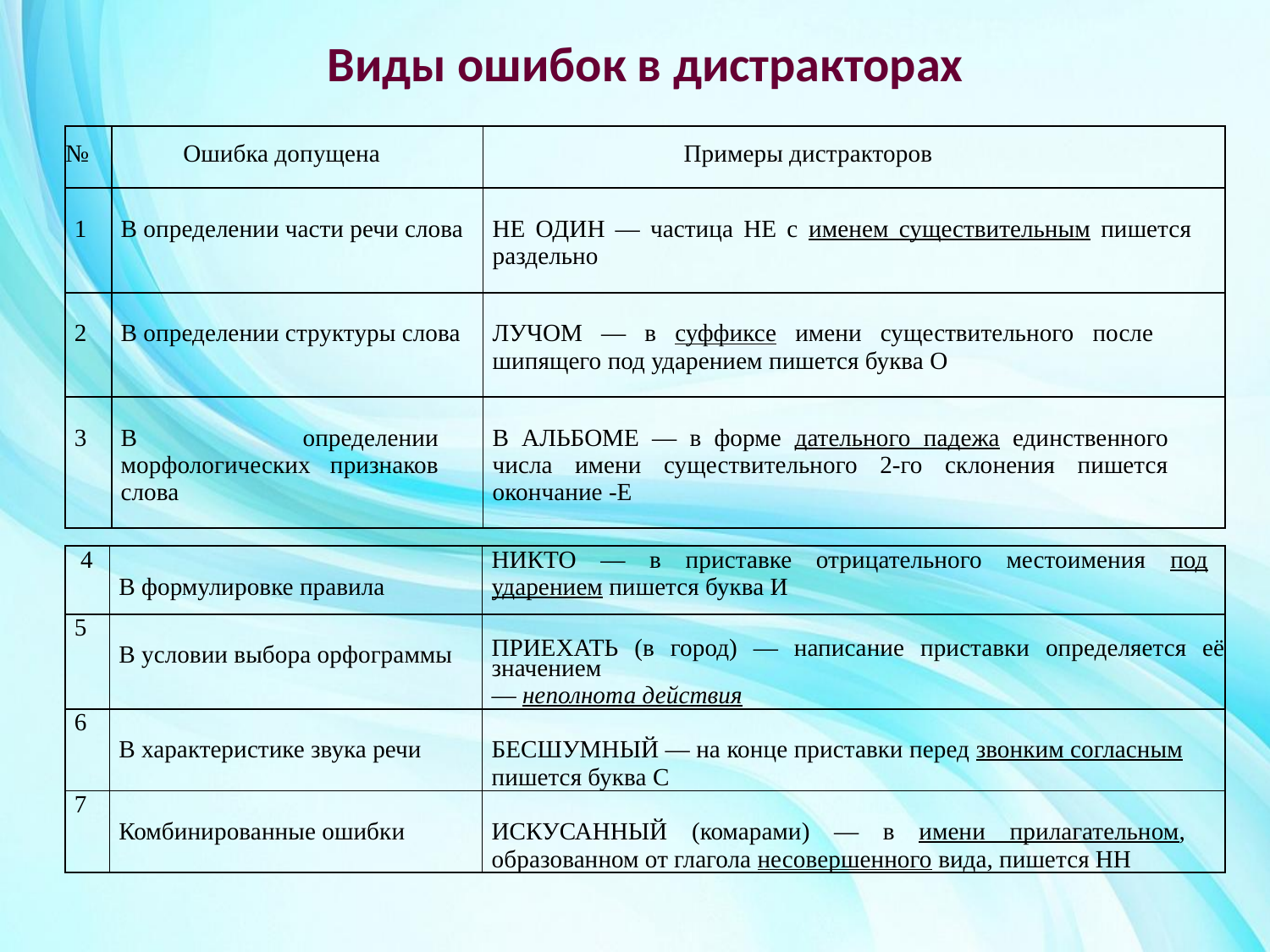

Виды ошибок в дистракторах
| № | Ошибка допущена | Примеры дистракторов |
| --- | --- | --- |
| 1 | В определении части речи слова | НЕ ОДИН — частица НЕ с именем существительным пишется раздельно |
| 2 | В определении структуры слова | ЛУЧОМ — в суффиксе имени существительного после шипящего под ударением пишется буква О |
| 3 | В определении морфологических признаков слова | В АЛЬБОМЕ — в форме дательного падежа единственного числа имени существительного 2-го склонения пишется окончание -Е |
| 4 | В формулировке правила | НИКТО — в приставке отрицательного местоимения под ударением пишется буква И |
| --- | --- | --- |
| 5 | В условии выбора орфограммы | ПРИЕХАТЬ (в город) — написание приставки определяется её значением — неполнота действия |
| 6 | В характеристике звука речи | БЕСШУМНЫЙ — на конце приставки перед звонким согласным пишется буква С |
| 7 | Комбинированные ошибки | ИСКУСАННЫЙ (комарами) — в имени прилагательном, образованном от глагола несовершенного вида, пишется НН |